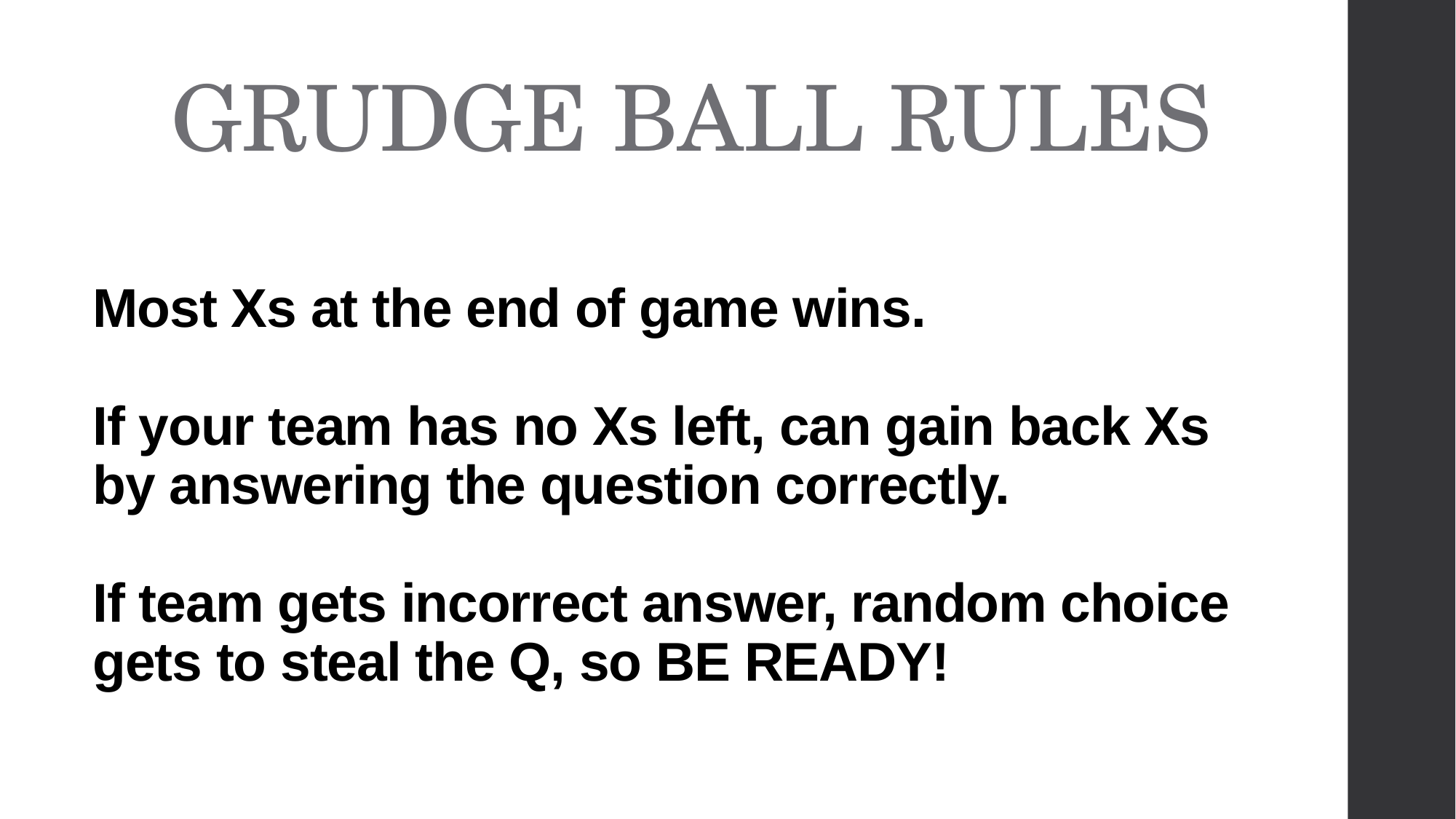

Grudge Ball Rules
# Most Xs at the end of game wins. If your team has no Xs left, can gain back Xs by answering the question correctly. If team gets incorrect answer, random choice gets to steal the Q, so BE READY!